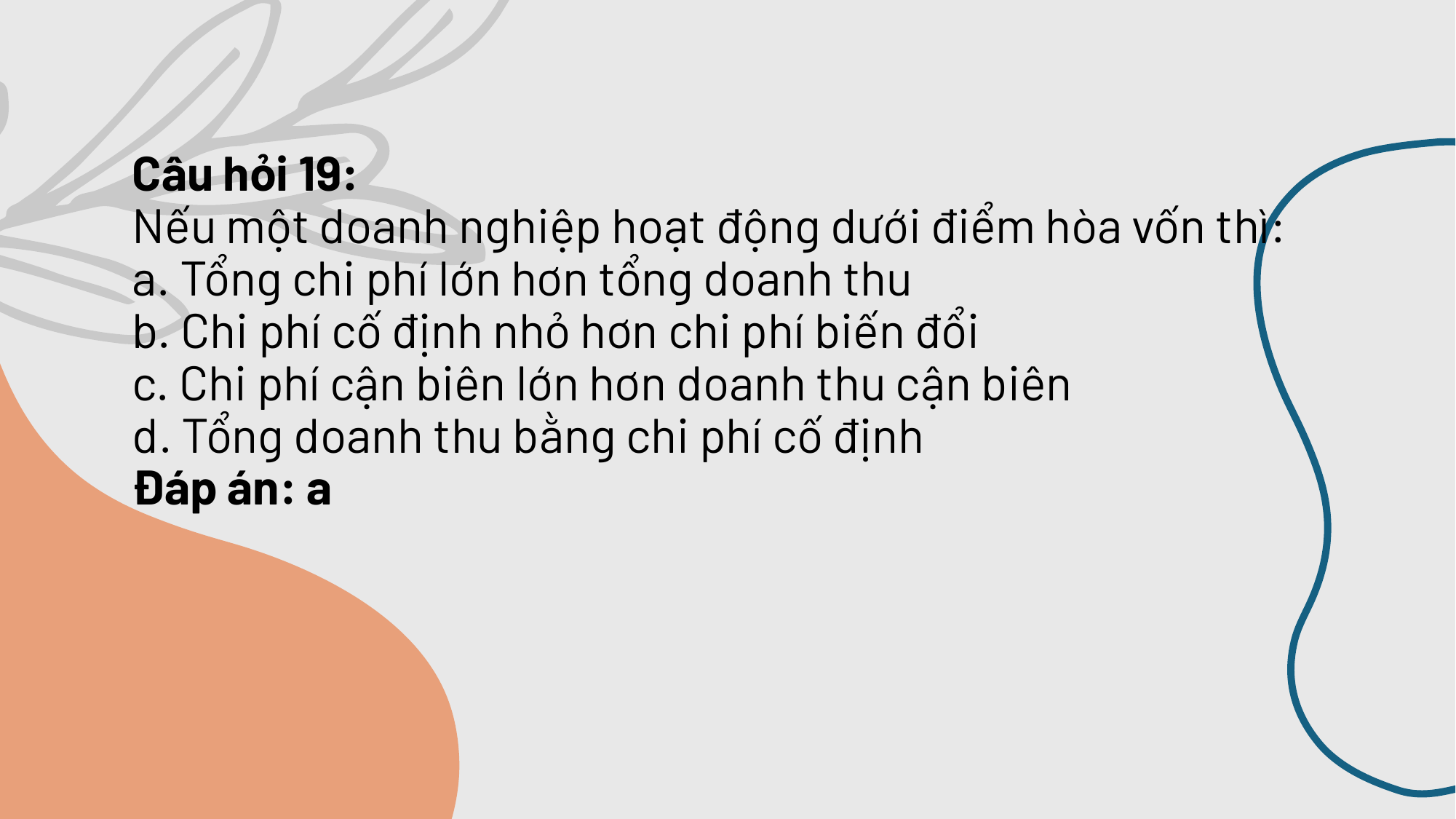

# Câu hỏi 19: Nếu một doanh nghiệp hoạt động dưới điểm hòa vốn thì: a. Tổng chi phí lớn hơn tổng doanh thu b. Chi phí cố định nhỏ hơn chi phí biến đổi c. Chi phí cận biên lớn hơn doanh thu cận biên d. Tổng doanh thu bằng chi phí cố định Đáp án: a